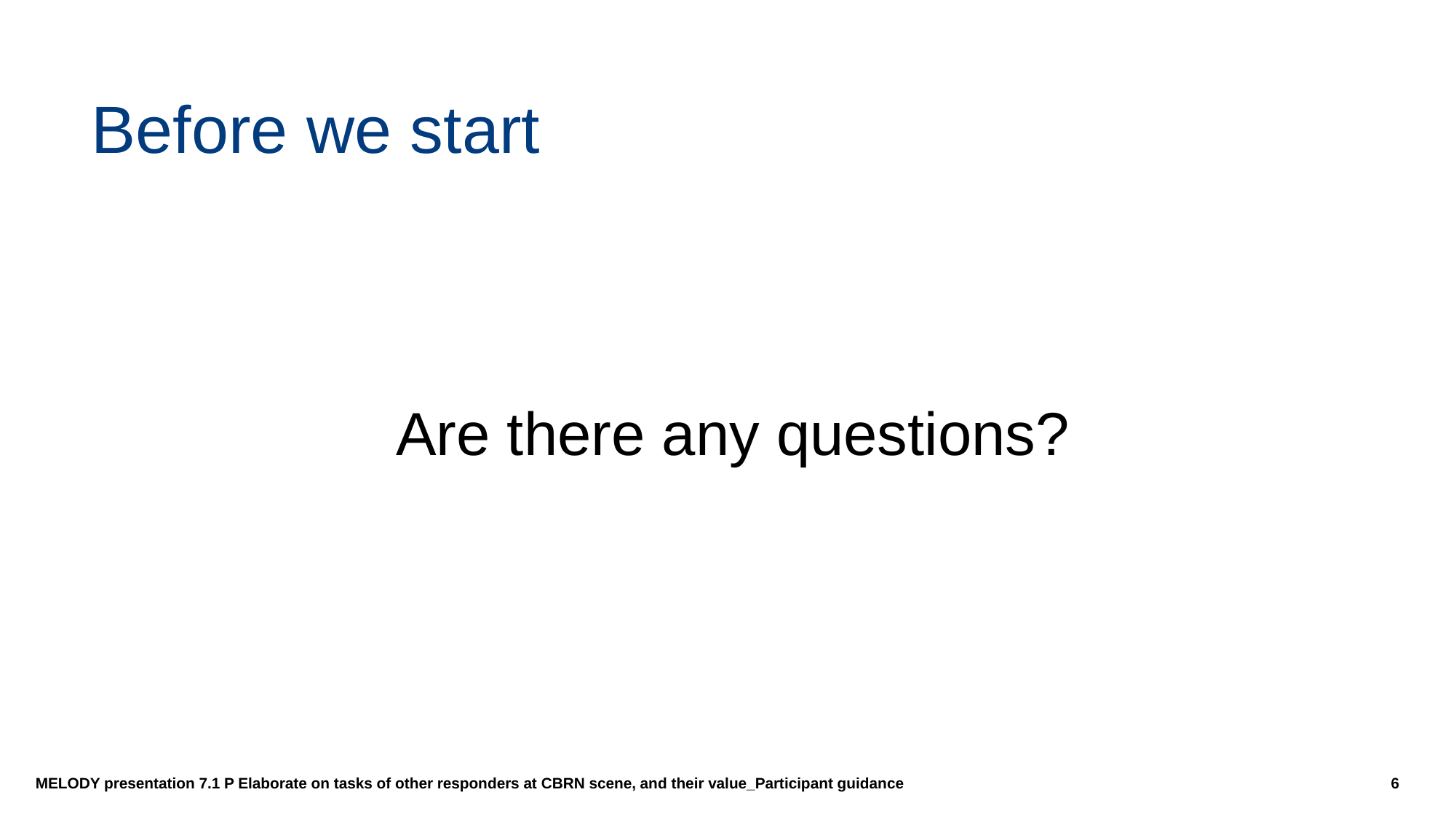

# Before we start

Are there any questions?

MELODY presentation 7.1 P Elaborate on tasks of other responders at CBRN scene, and their value_Participant guidance
6